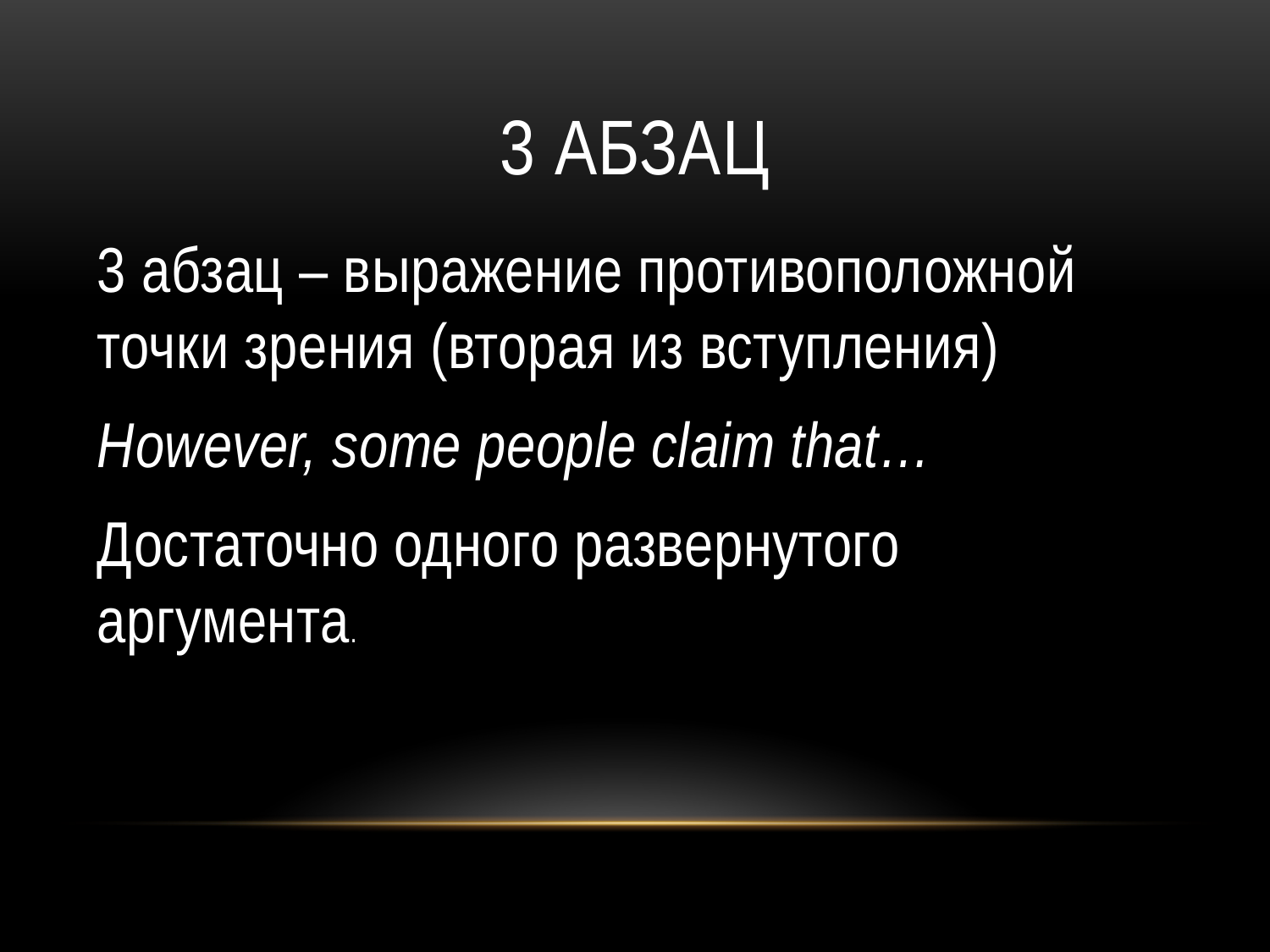

# 3 абзац
3 абзац – выражение противоположной точки зрения (вторая из вступления)
However, some people claim that…
Достаточно одного развернутого аргумента.